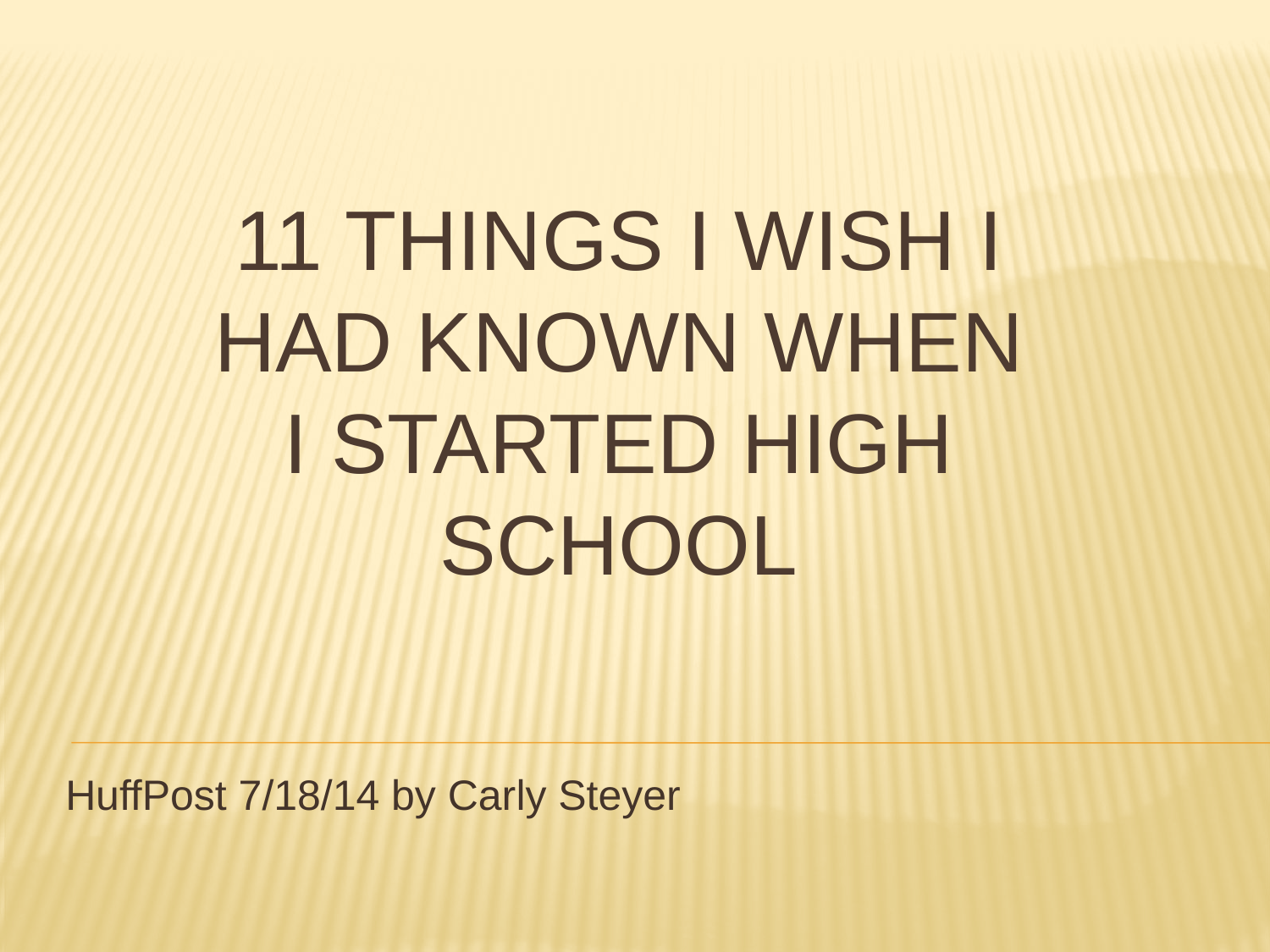

# 11 Things I wish I had known When I started High School
HuffPost 7/18/14 by Carly Steyer